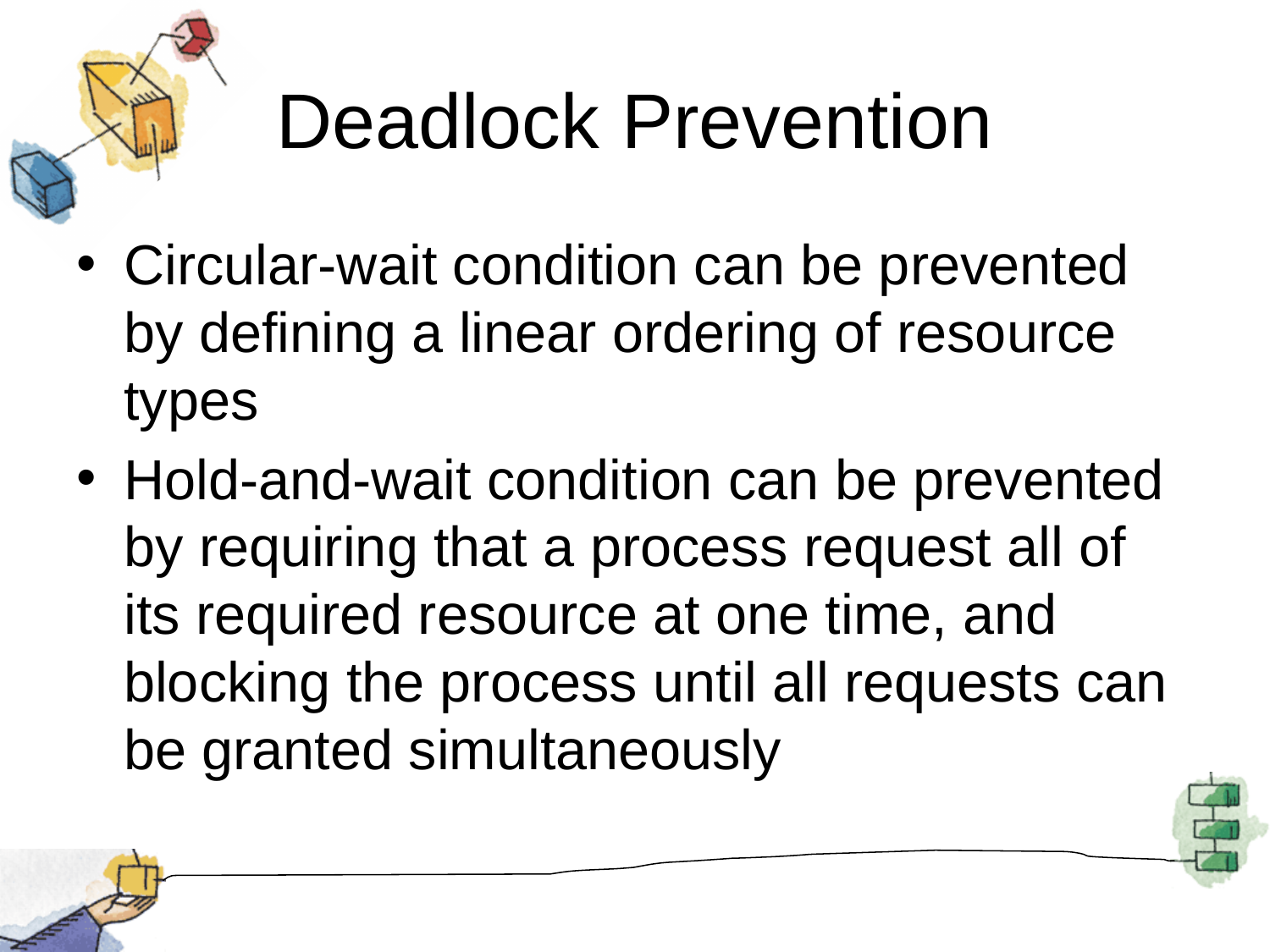

# Deadlock Prevention
Circular-wait condition can be prevented by defining a linear ordering of resource types
Hold-and-wait condition can be prevented by requiring that a process request all of its required resource at one time, and blocking the process until all requests can be granted simultaneously